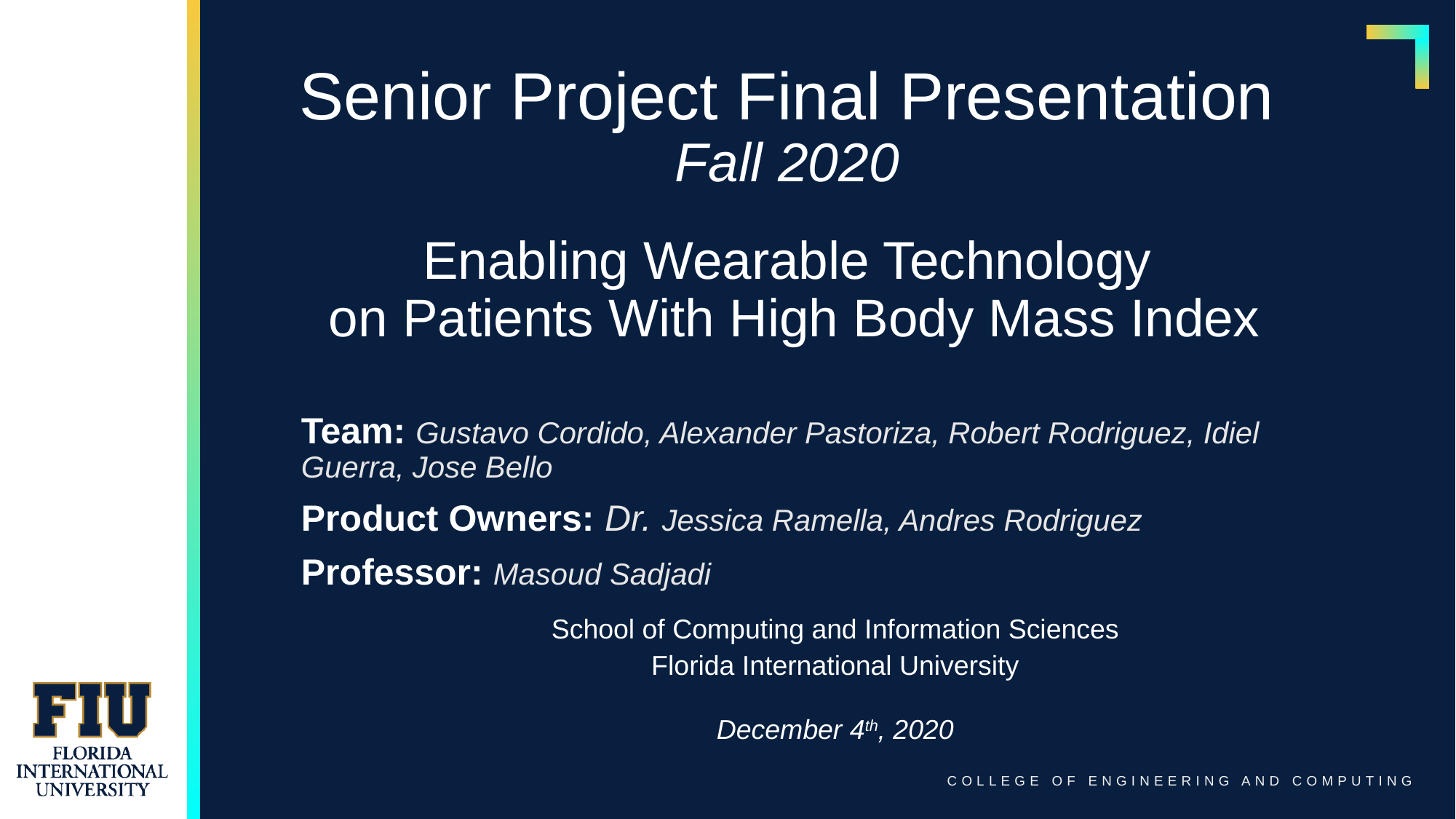

# Senior Project Final Presentation Fall 2020
Enabling Wearable Technology
on Patients With High Body Mass Index
Team: Gustavo Cordido, Alexander Pastoriza, Robert Rodriguez, Idiel Guerra, Jose Bello
Product Owners: Dr. Jessica Ramella, Andres Rodriguez
Professor: Masoud Sadjadi
School of Computing and Information Sciences
Florida International University
December 4th, 2020